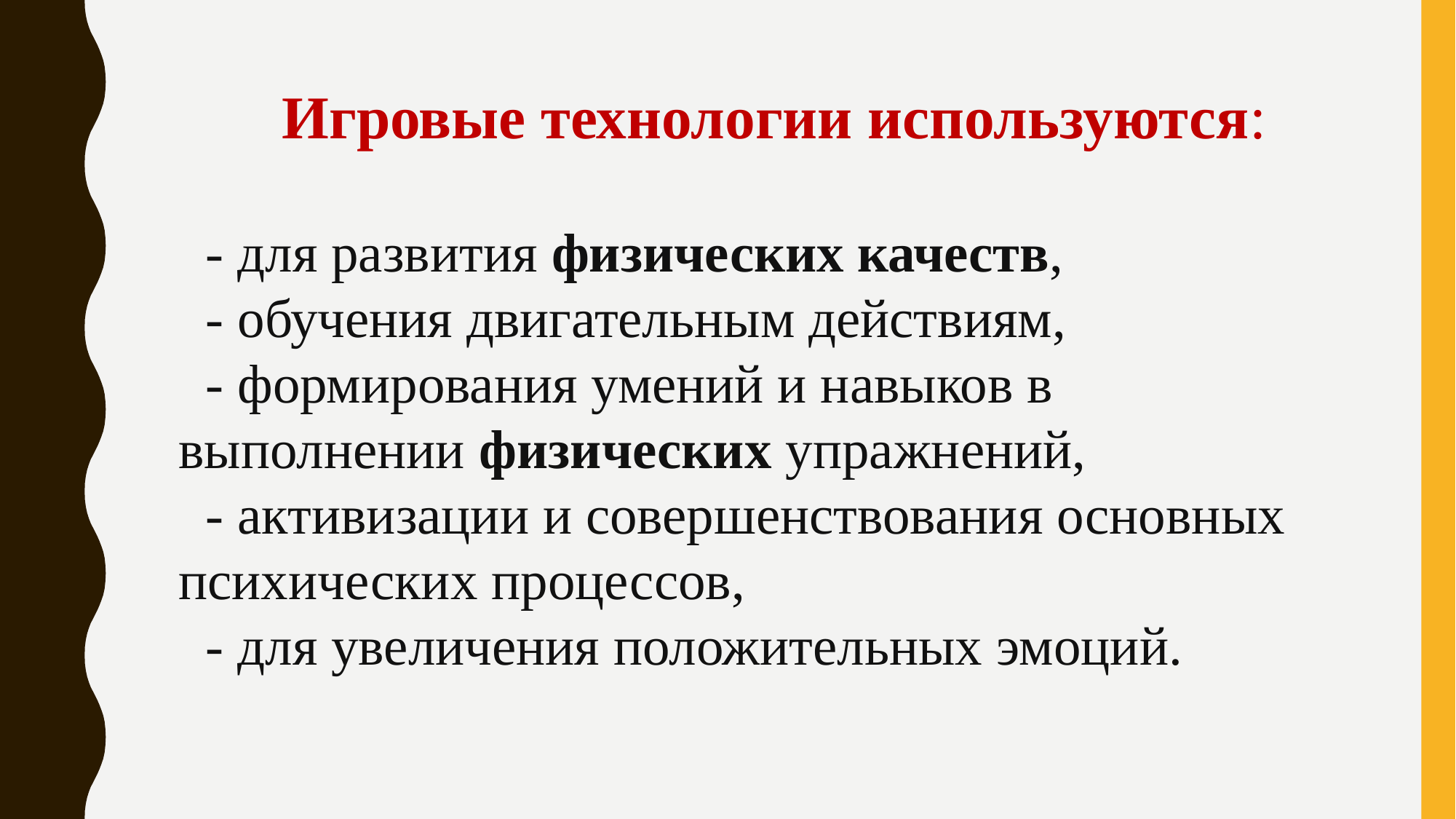

Игровые технологии используются:
- для развития физических качеств,
- обучения двигательным действиям,
- формирования умений и навыков в выполнении физических упражнений,
- активизации и совершенствования основных психических процессов,
- для увеличения положительных эмоций.